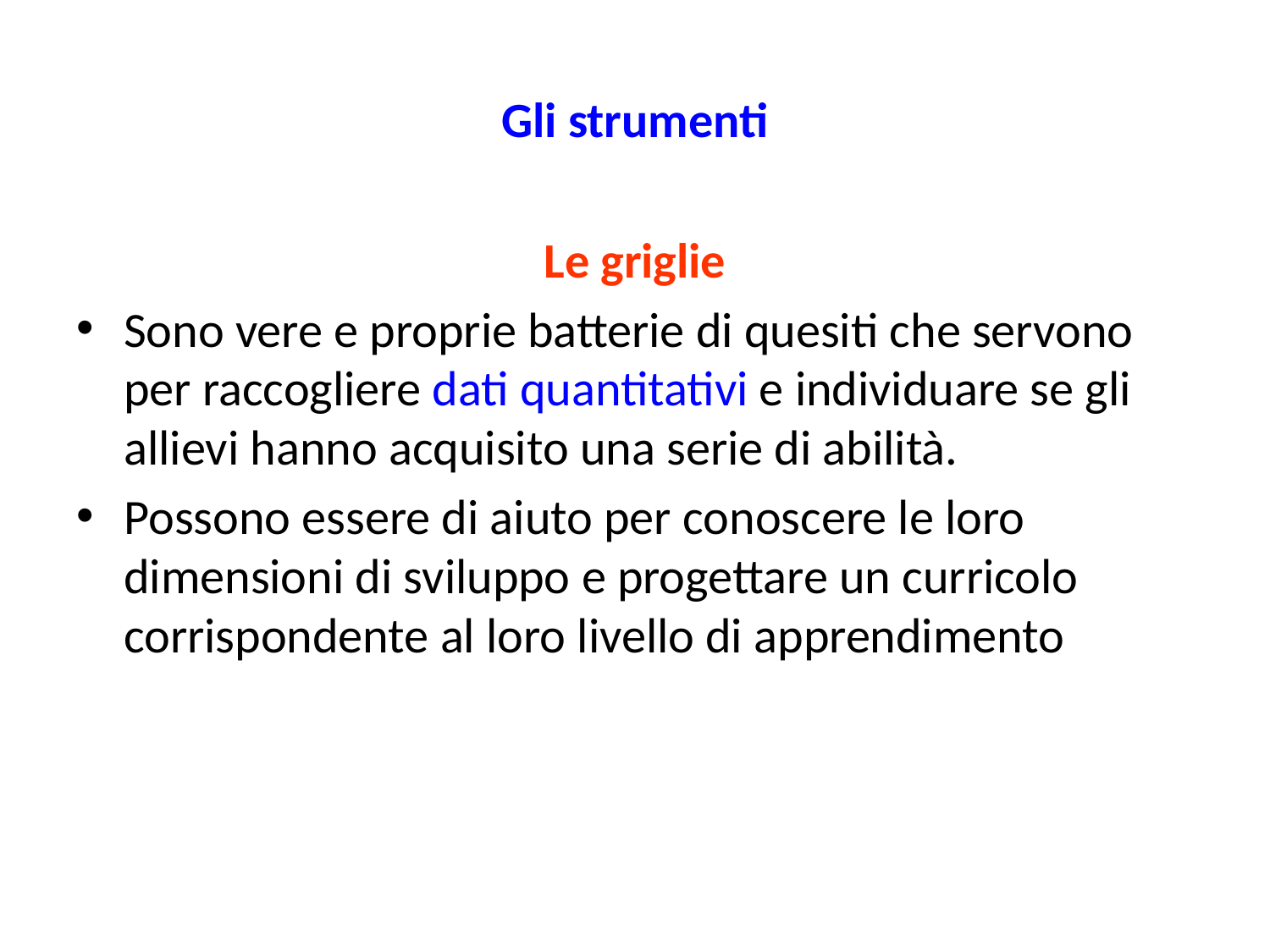

# Gli strumenti
Le griglie
Sono vere e proprie batterie di quesiti che servono per raccogliere dati quantitativi e individuare se gli allievi hanno acquisito una serie di abilità.
Possono essere di aiuto per conoscere le loro dimensioni di sviluppo e progettare un curricolo corrispondente al loro livello di apprendimento